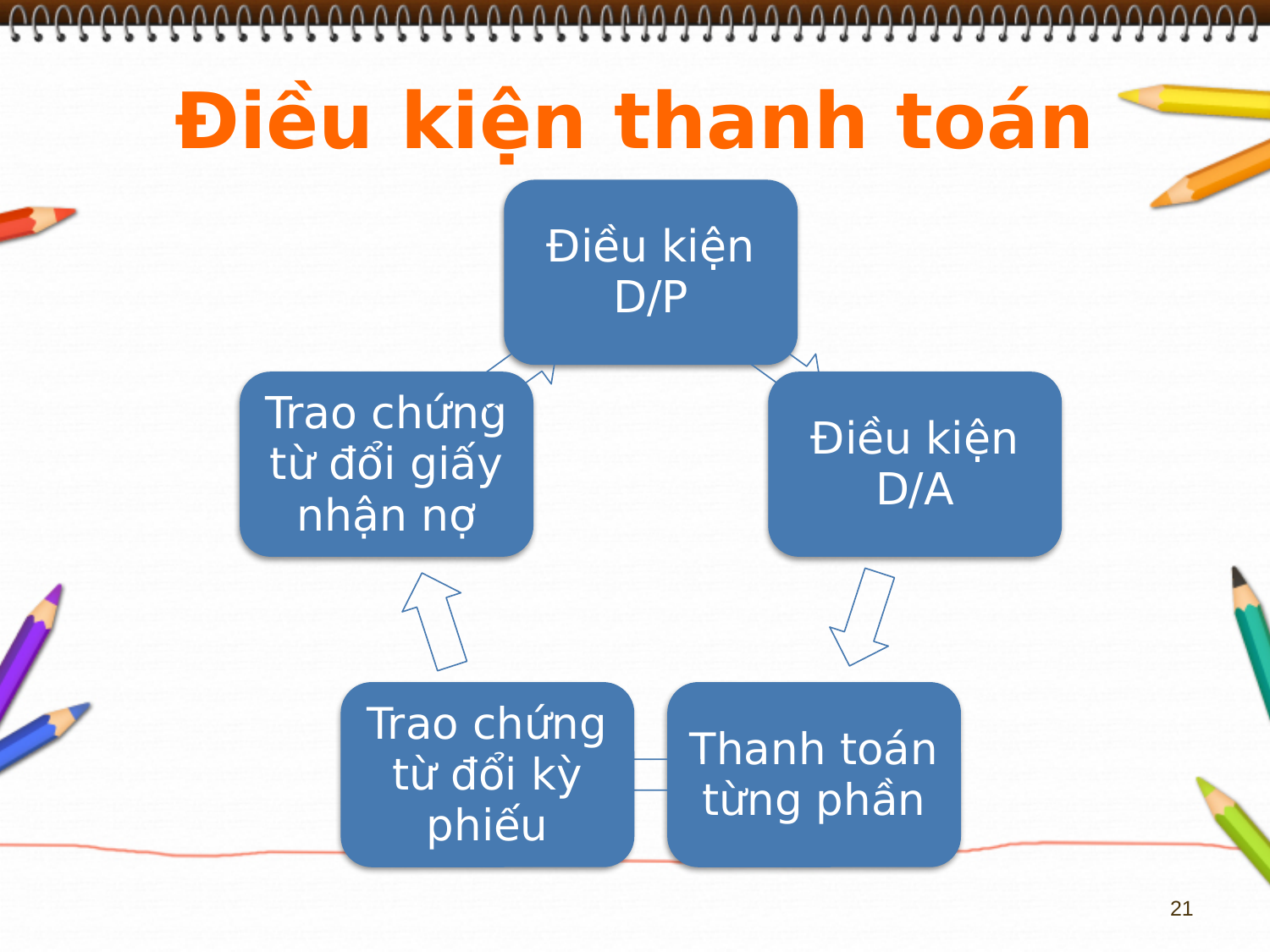

# Điều kiện thanh toán
Điều kiện D/P
Điều kiện D/A
Thanh toán từng phần
Trao chứng từ đổi kỳ phiếu
Trao chứng từ đổi giấy nhận nợ
21